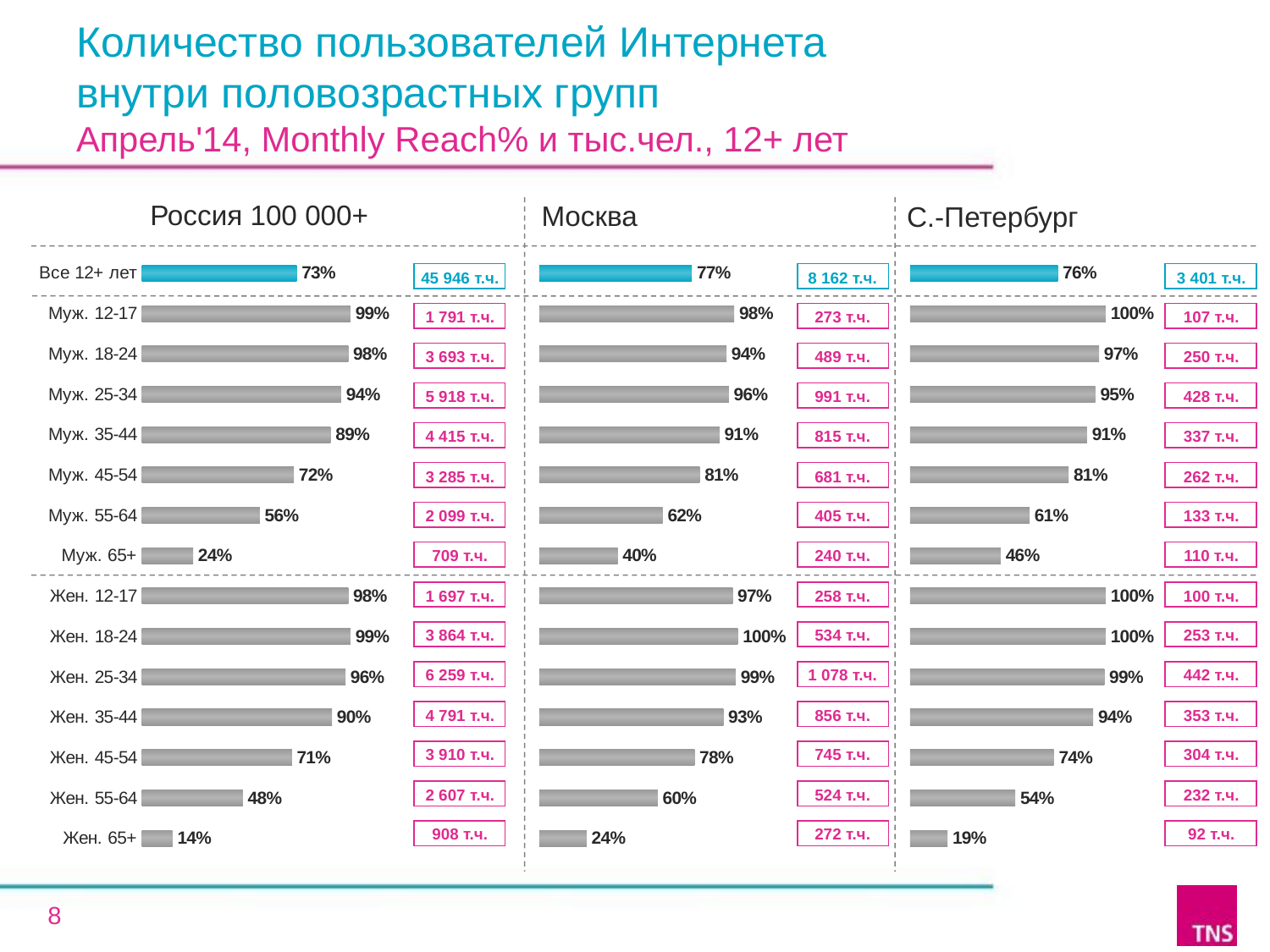

# Количество пользователей Интернета внутри половозрастных групп Апрель'14, Monthly Reach% и тыс.чел., 12+ лет
Россия 100 000+
Москва
С.-Петербург

### Chart

| Category | % |
|---|---|
| Все 12+ лет | 73.1 |
| Муж. 12-17 | 98.6 |
| Муж. 18-24 | 97.5 |
| Муж. 25-34 | 94.2 |
| Муж. 35-44 | 89.2 |
| Муж. 45-54 | 71.8 |
| Муж. 55-64 | 55.7 |
| Муж. 65+ | 24.2 |
| Жен. 12-17 | 97.5 |
| Жен. 18-24 | 98.6 |
| Жен. 25-34 | 96.2 |
| Жен. 35-44 | 89.8 |
| Жен. 45-54 | 70.9 |
| Жен. 55-64 | 47.7 |
| Жен. 65+ | 14.4 |

### Chart

| Category | % |
|---|---|
| Все 12+ лет | 76.9 |
| Муж. 12-17 | 98.2 |
| Муж. 18-24 | 94.3 |
| Муж. 25-34 | 95.5 |
| Муж. 35-44 | 90.8 |
| Муж. 45-54 | 80.8 |
| Муж. 55-64 | 62.2 |
| Муж. 65+ | 39.5 |
| Жен. 12-17 | 97.4 |
| Жен. 18-24 | 100.0 |
| Жен. 25-34 | 98.9 |
| Жен. 35-44 | 92.7 |
| Жен. 45-54 | 78.2 |
| Жен. 55-64 | 59.7 |
| Жен. 65+ | 23.8 |

### Chart

| Category | % |
|---|---|
| Все 12+ лет | 75.5 |
| Муж. 12-17 | 100.0 |
| Муж. 18-24 | 96.6 |
| Муж. 25-34 | 94.7 |
| Муж. 35-44 | 90.5 |
| Муж. 45-54 | 81.1 |
| Муж. 55-64 | 61.1 |
| Муж. 65+ | 46.3 |
| Жен. 12-17 | 100.0 |
| Жен. 18-24 | 100.0 |
| Жен. 25-34 | 99.3 |
| Жен. 35-44 | 93.6 |
| Жен. 45-54 | 73.5 |
| Жен. 55-64 | 53.8 |
| Жен. 65+ | 19.1 |
| 45 946 т.ч. |
| --- |
| 1 791 т.ч. |
| 3 693 т.ч. |
| 5 918 т.ч. |
| 4 415 т.ч. |
| 3 285 т.ч. |
| 2 099 т.ч. |
| 709 т.ч. |
| 1 697 т.ч. |
| 3 864 т.ч. |
| 6 259 т.ч. |
| 4 791 т.ч. |
| 3 910 т.ч. |
| 2 607 т.ч. |
| 908 т.ч. |
| 8 162 т.ч. |
| --- |
| 273 т.ч. |
| 489 т.ч. |
| 991 т.ч. |
| 815 т.ч. |
| 681 т.ч. |
| 405 т.ч. |
| 240 т.ч. |
| 258 т.ч. |
| 534 т.ч. |
| 1 078 т.ч. |
| 856 т.ч. |
| 745 т.ч. |
| 524 т.ч. |
| 272 т.ч. |
| 3 401 т.ч. |
| --- |
| 107 т.ч. |
| 250 т.ч. |
| 428 т.ч. |
| 337 т.ч. |
| 262 т.ч. |
| 133 т.ч. |
| 110 т.ч. |
| 100 т.ч. |
| 253 т.ч. |
| 442 т.ч. |
| 353 т.ч. |
| 304 т.ч. |
| 232 т.ч. |
| 92 т.ч. |

8